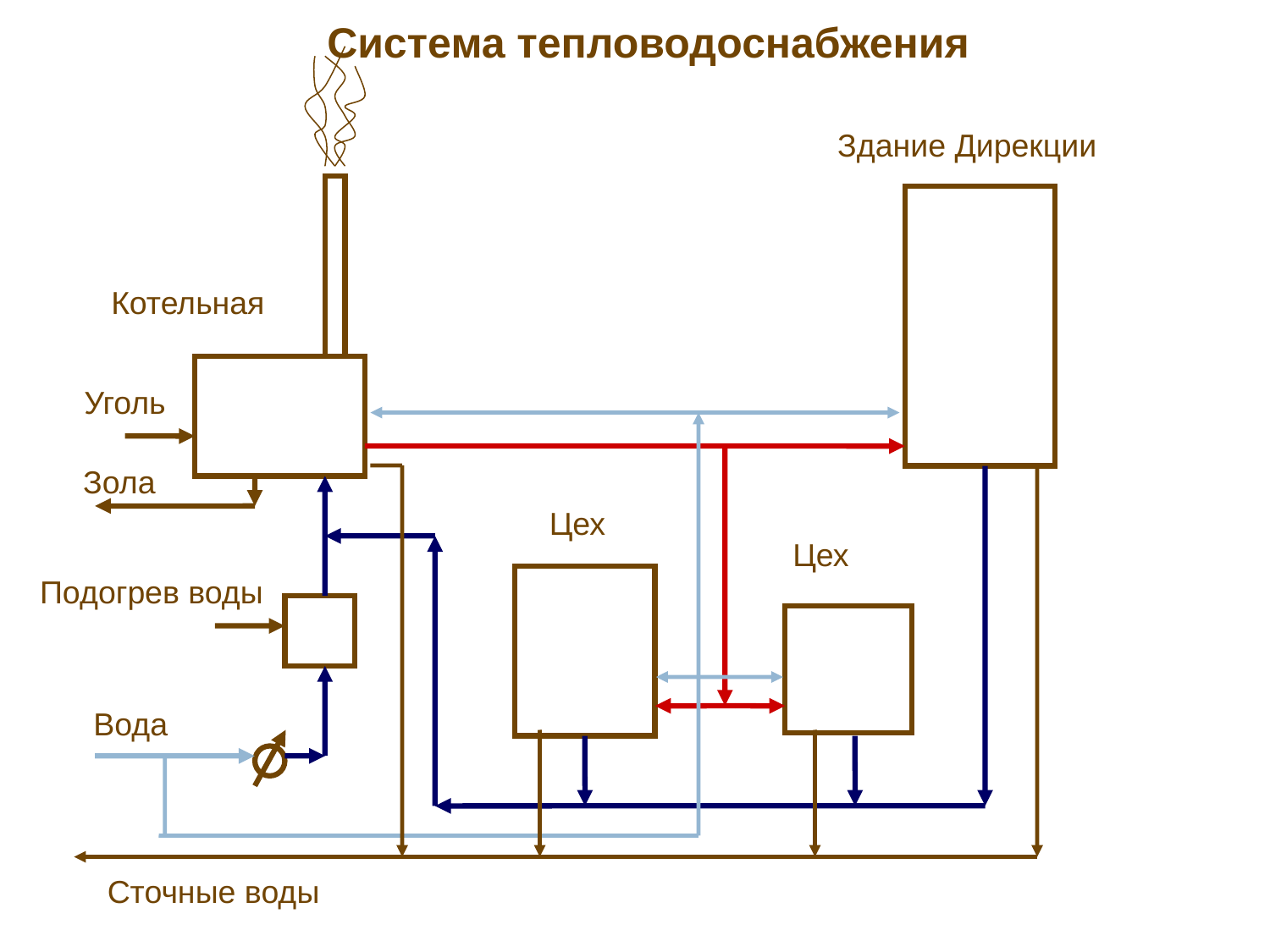

Система тепловодоснабжения

Здание Дирекции

Котельная

Уголь

Зола

Цех

Цех

Подогрев воды

Вода

Сточные воды